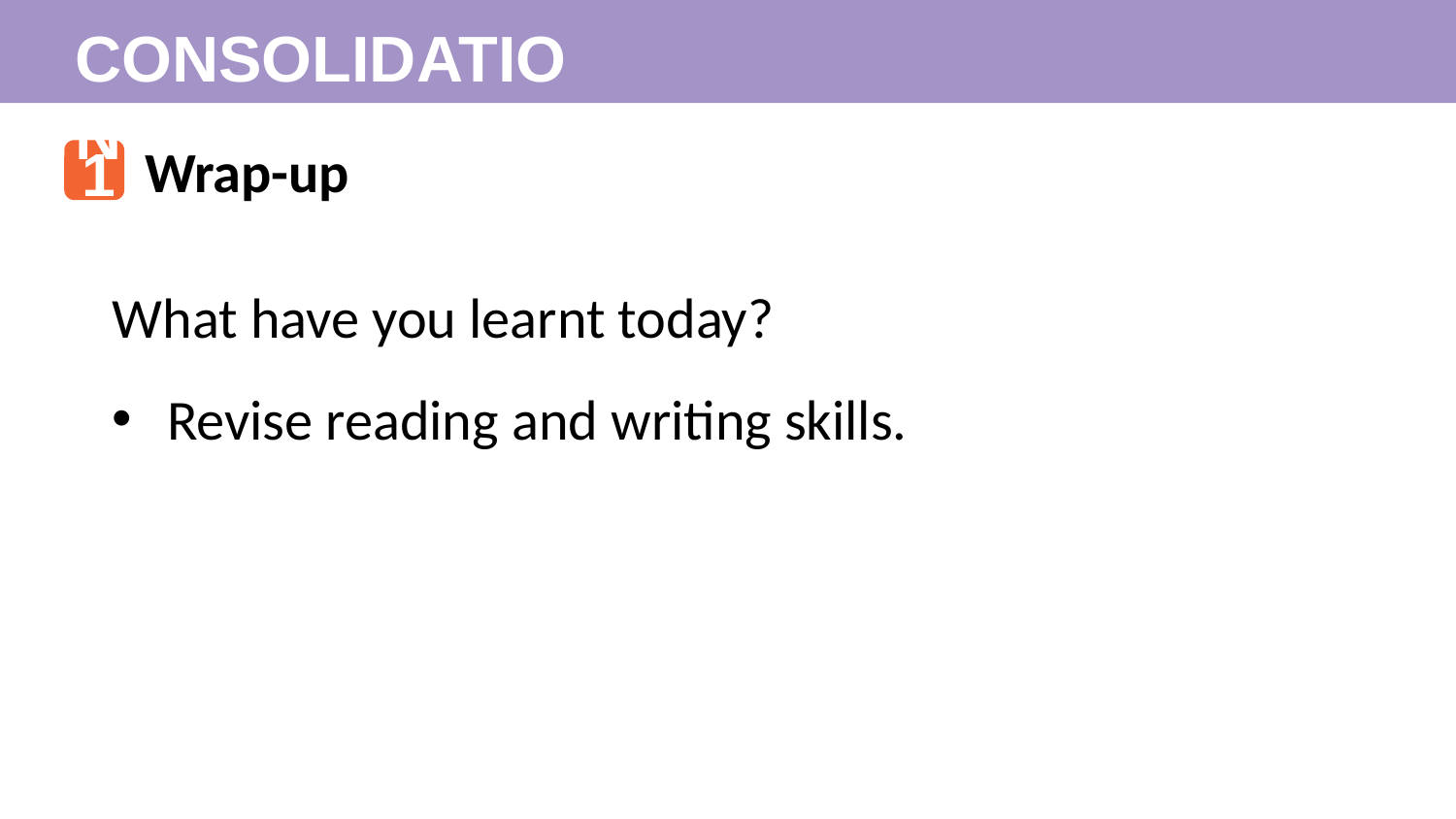

CONSOLIDATION
1
Wrap-up

What have you learnt today?
Revise reading and writing skills.